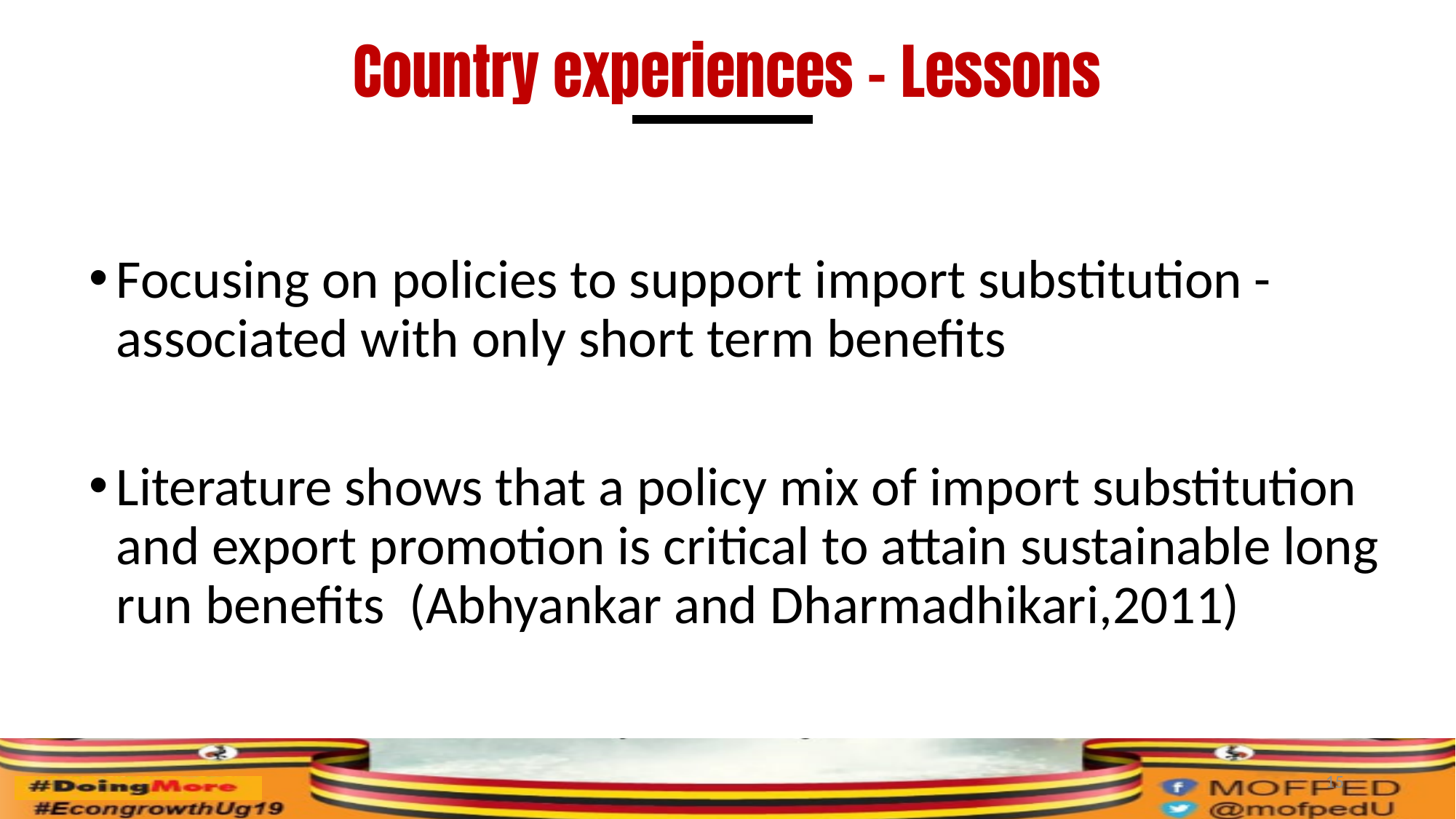

Country experiences – Lessons

Focusing on policies to support import substitution -associated with only short term benefits

Literature shows that a policy mix of import substitution and export promotion is critical to attain sustainable long run benefits  (Abhyankar and Dharmadhikari,2011)

15